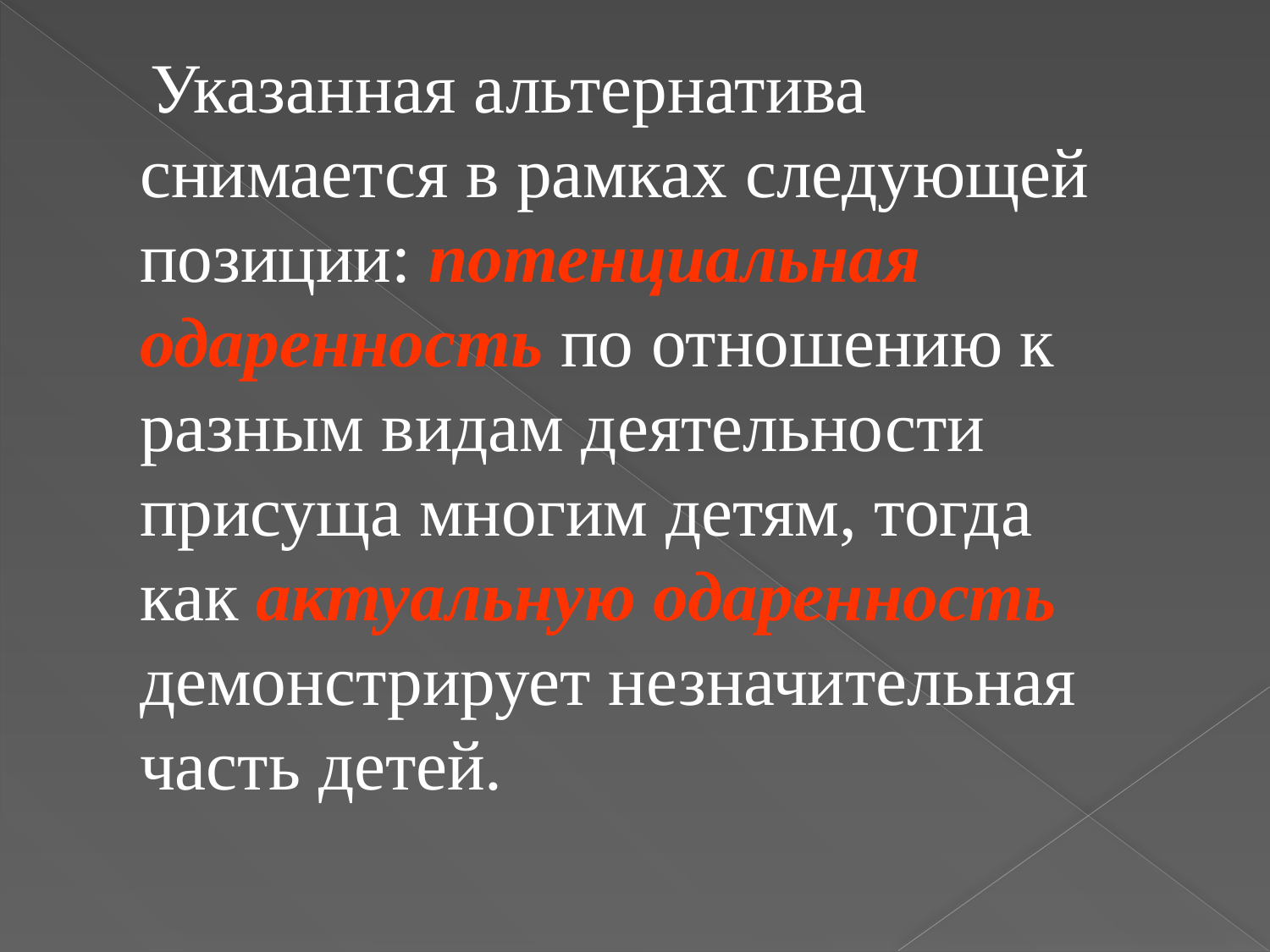

Указанная альтернатива снимается в рамках следующей позиции: потенциальная одаренность по отношению к разным видам деятельности присуща многим детям, тогда как актуальную одаренность демонстрирует незначительная часть детей.